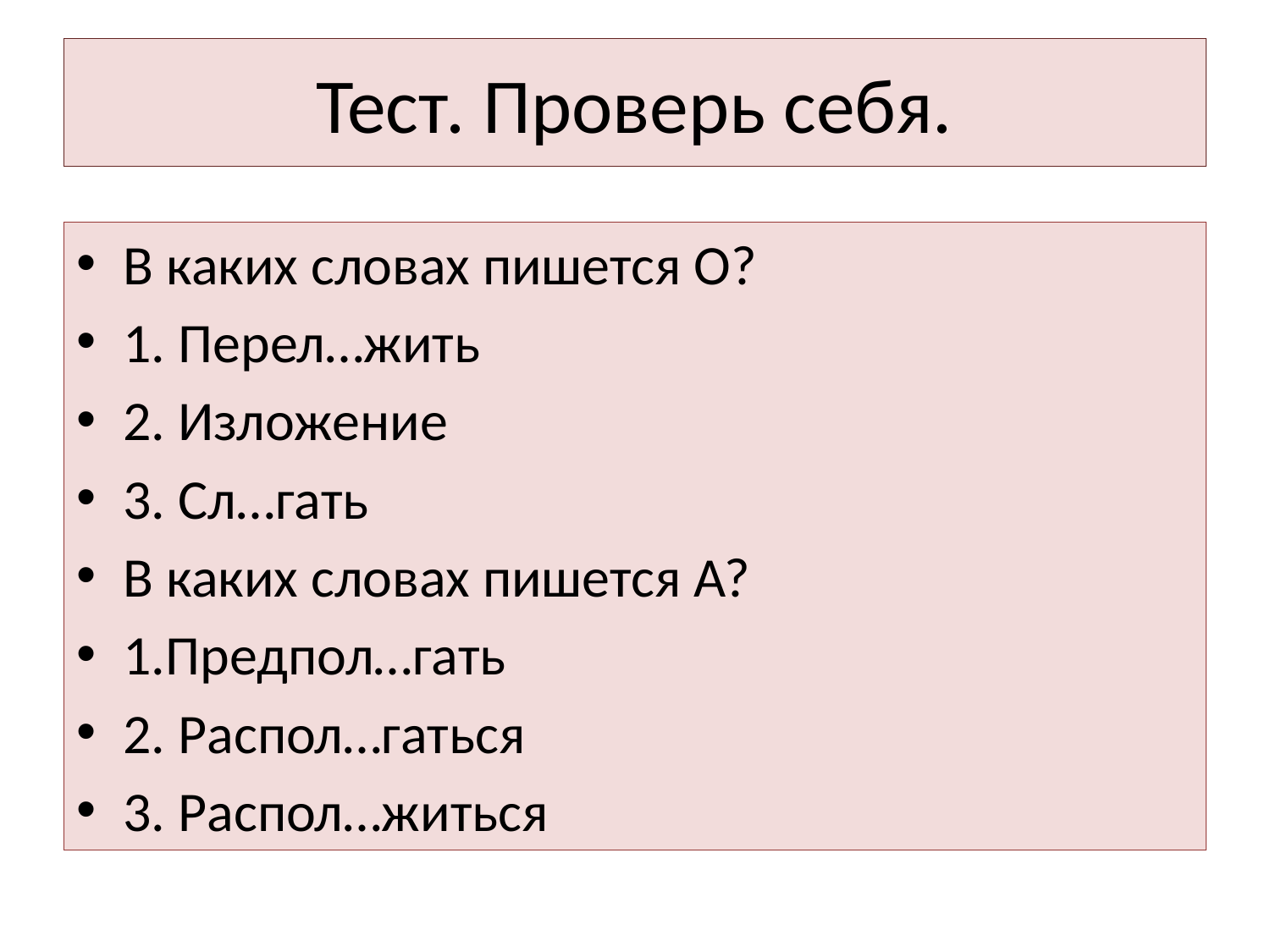

# Тест. Проверь себя.
В каких словах пишется О?
1. Перел…жить
2. Изложение
3. Сл…гать
В каких словах пишется А?
1.Предпол…гать
2. Распол…гаться
3. Распол…житься